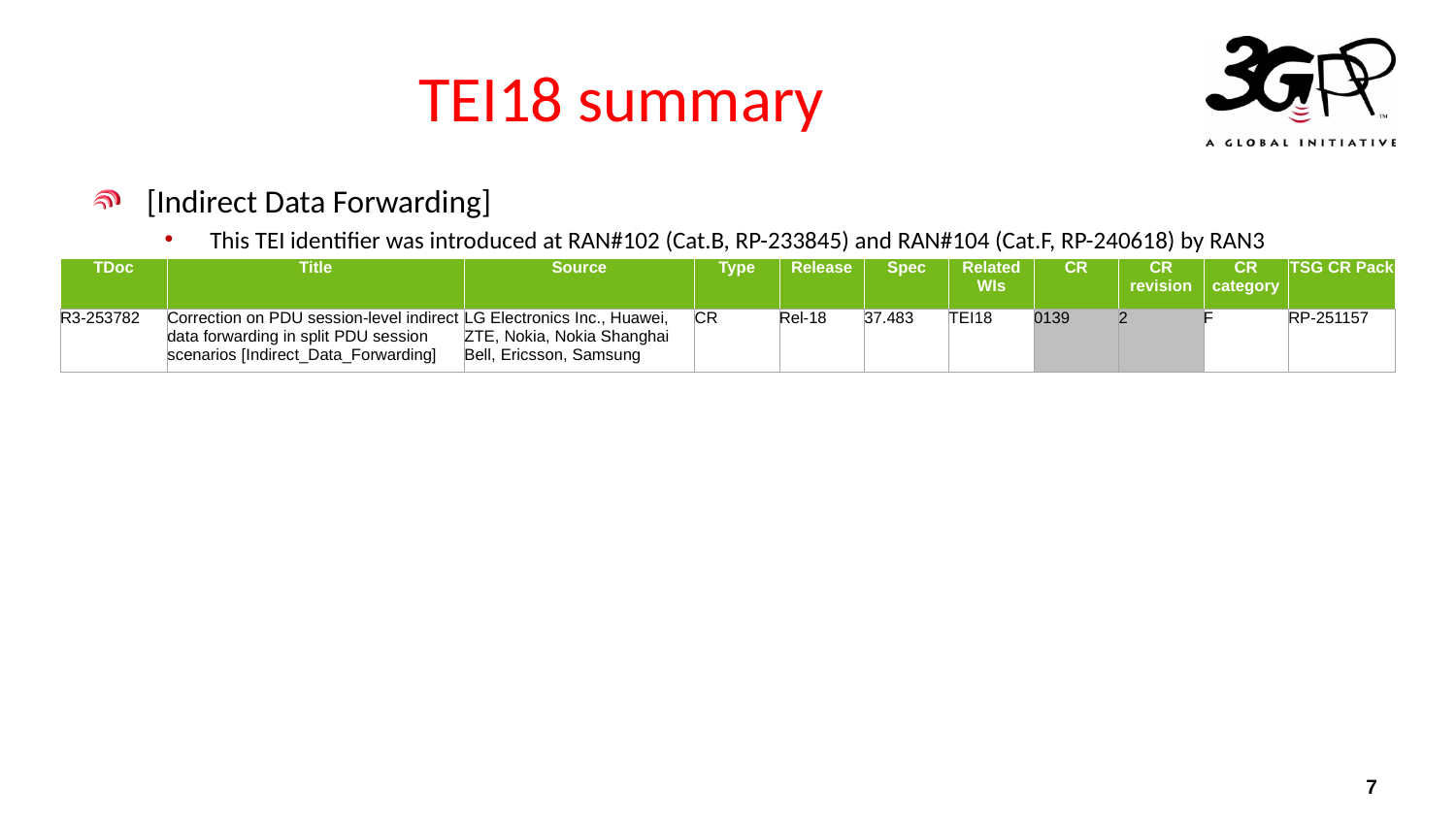

# TEI18 summary
[Indirect Data Forwarding]
This TEI identifier was introduced at RAN#102 (Cat.B, RP-233845) and RAN#104 (Cat.F, RP-240618) by RAN3
| TDoc | Title | Source | Type | Release | Spec | Related WIs | CR | CR revision | CR category | TSG CR Pack |
| --- | --- | --- | --- | --- | --- | --- | --- | --- | --- | --- |
| R3-253782 | Correction on PDU session-level indirect data forwarding in split PDU session scenarios [Indirect\_Data\_Forwarding] | LG Electronics Inc., Huawei, ZTE, Nokia, Nokia Shanghai Bell, Ericsson, Samsung | CR | Rel-18 | 37.483 | TEI18 | 0139 | 2 | F | RP-251157 |